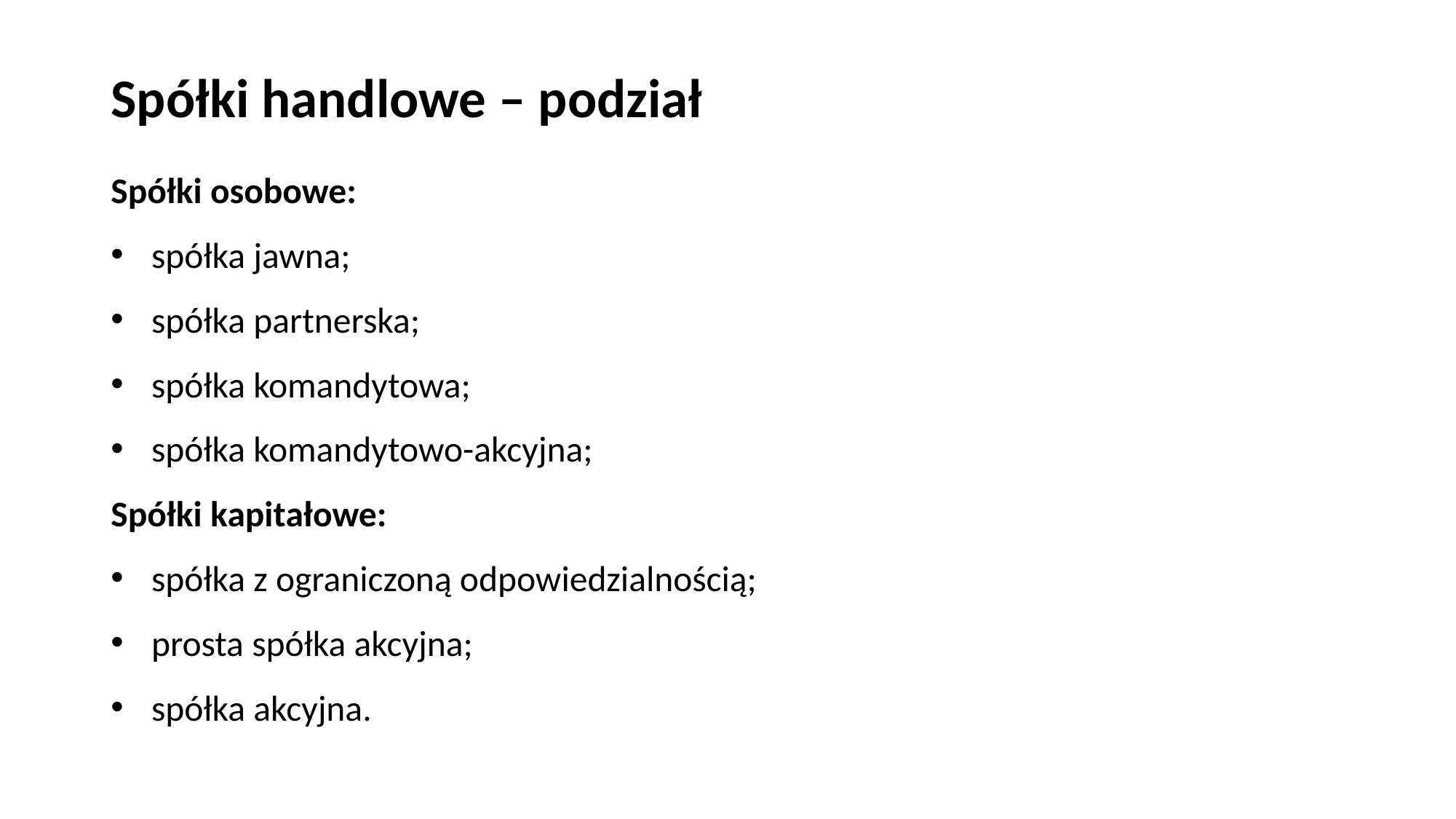

# Spółki handlowe – podział
Spółki osobowe:
spółka jawna;
spółka partnerska;
spółka komandytowa;
spółka komandytowo-akcyjna;
Spółki kapitałowe:
spółka z ograniczoną odpowiedzialnością;
prosta spółka akcyjna;
spółka akcyjna.